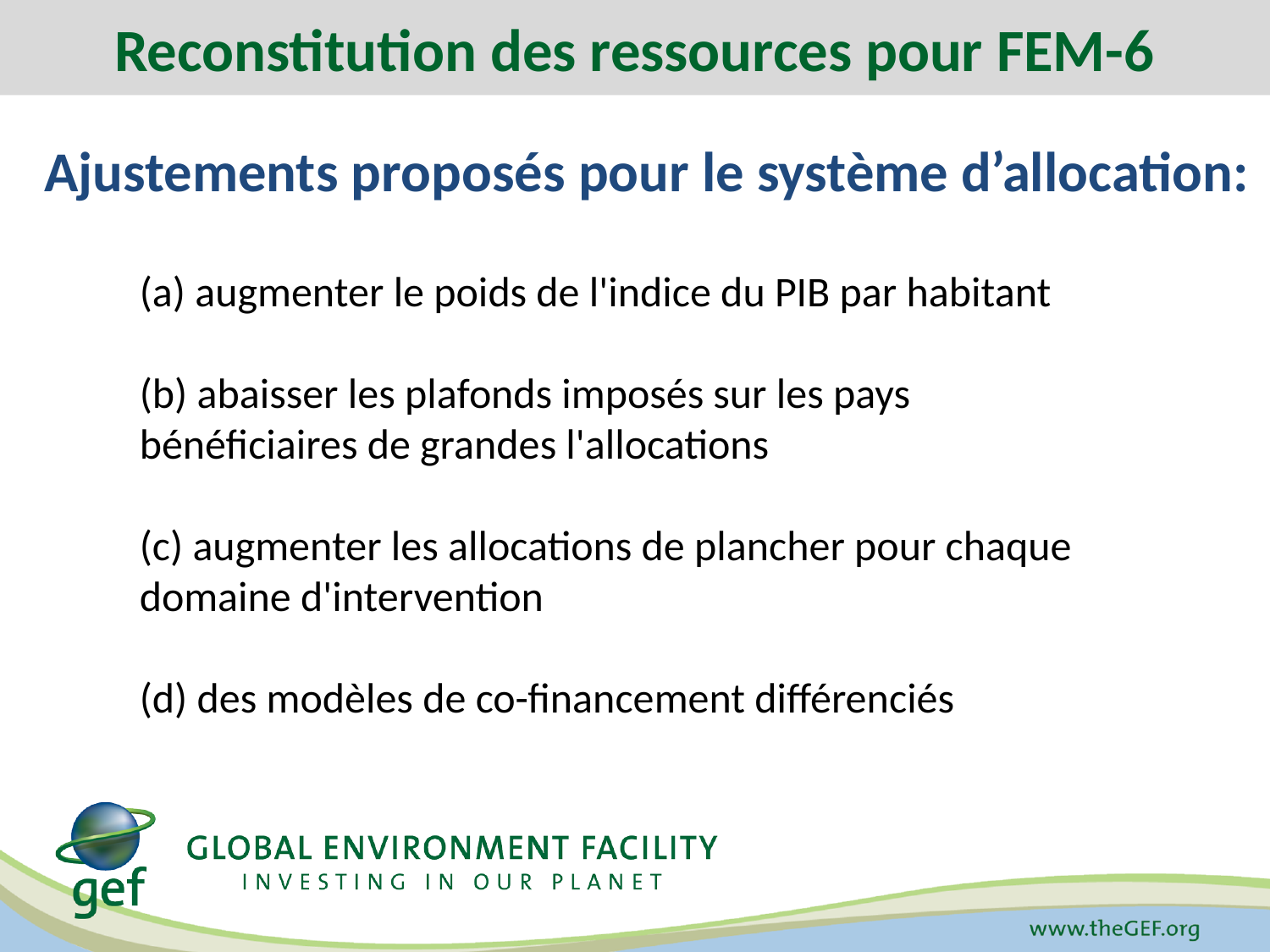

Reconstitution des ressources pour FEM-6
Ajustements proposés pour le système d’allocation:
(a) augmenter le poids de l'indice du PIB par habitant
(b) abaisser les plafonds imposés sur les pays bénéficiaires de grandes l'allocations
(c) augmenter les allocations de plancher pour chaque domaine d'intervention
(d) des modèles de co-financement différenciés